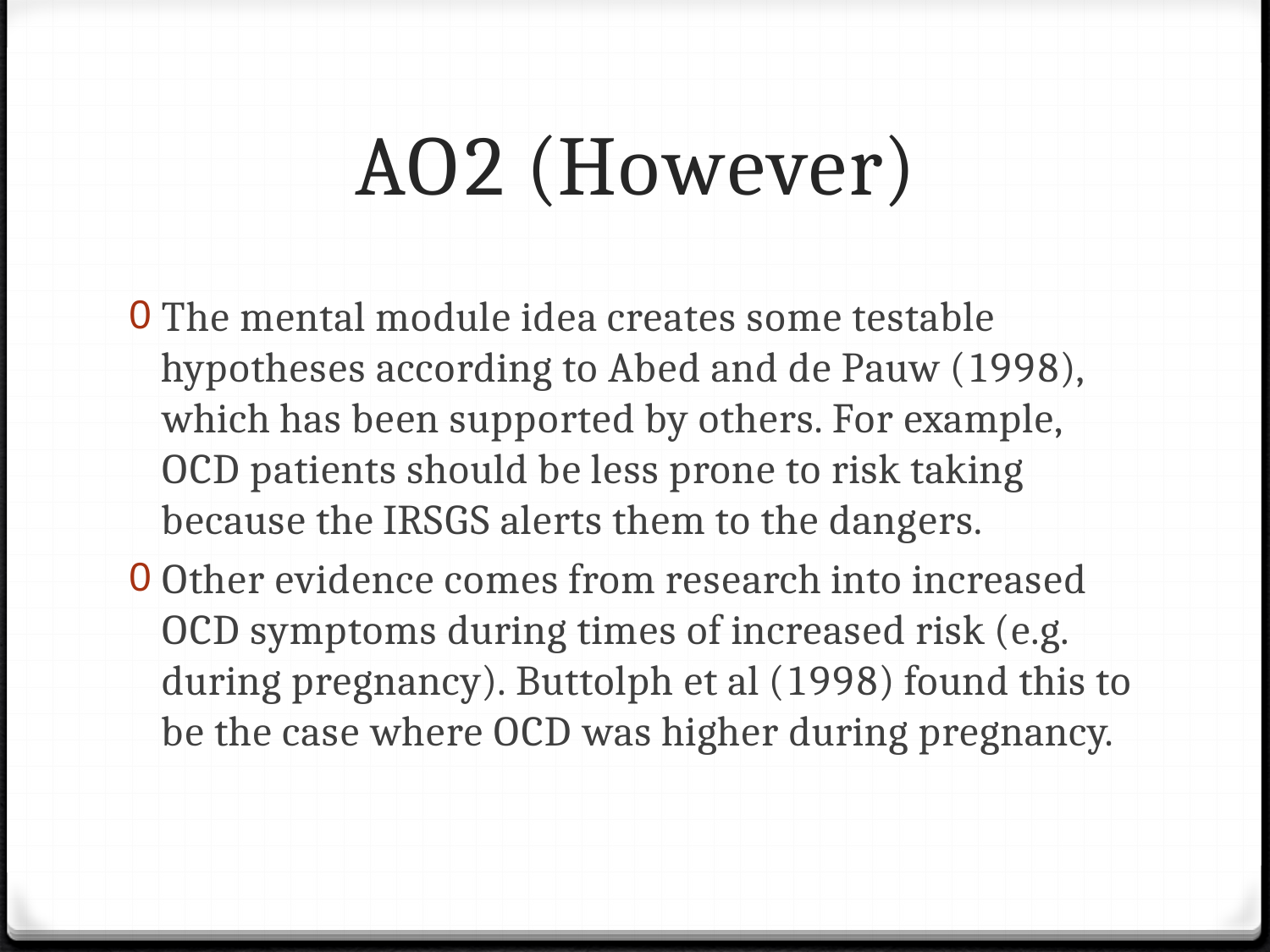

# AO2 (However)
The mental module idea creates some testable hypotheses according to Abed and de Pauw (1998), which has been supported by others. For example, OCD patients should be less prone to risk taking because the IRSGS alerts them to the dangers.
Other evidence comes from research into increased OCD symptoms during times of increased risk (e.g. during pregnancy). Buttolph et al (1998) found this to be the case where OCD was higher during pregnancy.